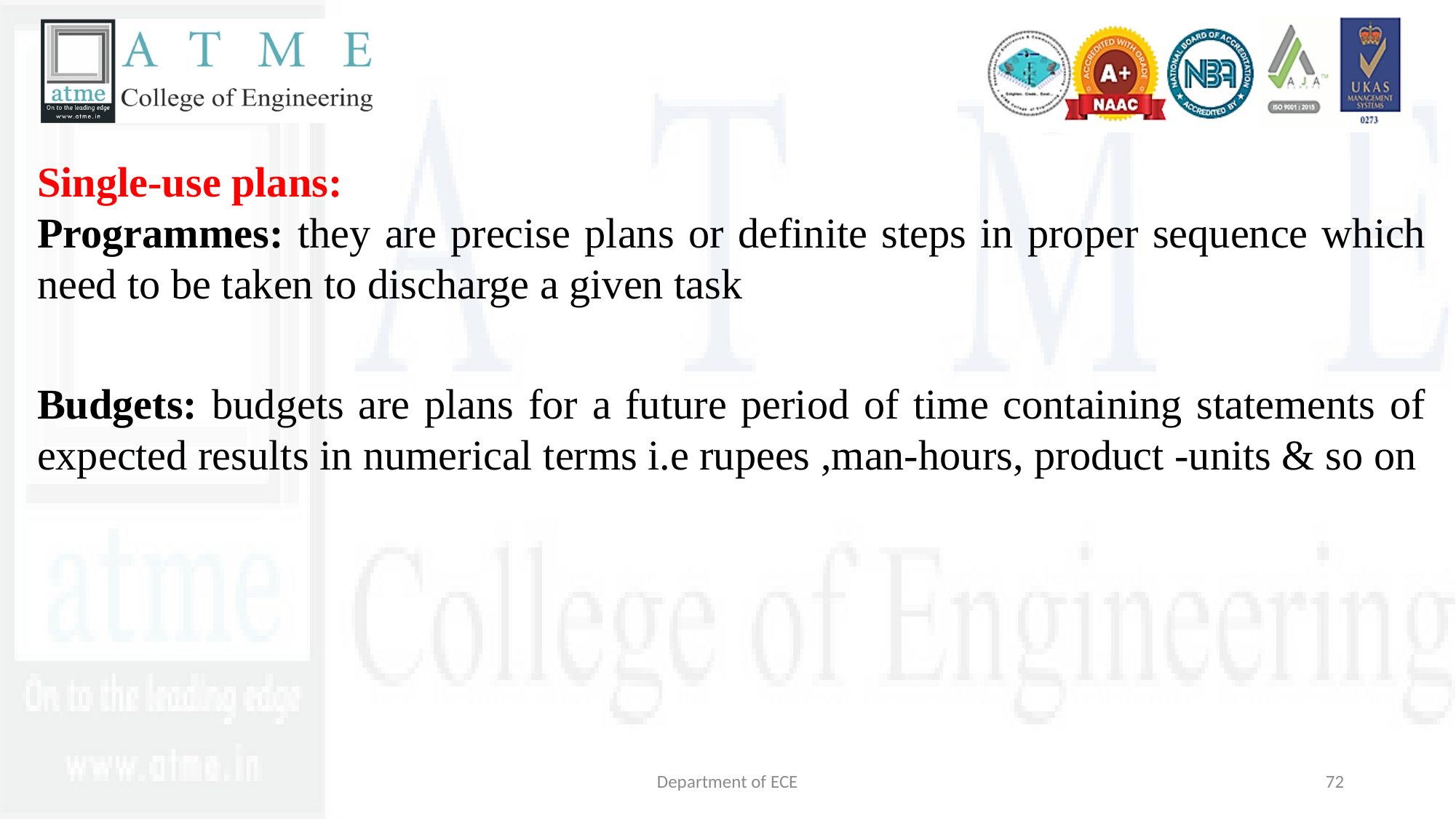

Single-use plans:
Programmes: they are precise plans or definite steps in proper sequence which need to be taken to discharge a given task

Budgets: budgets are plans for a future period of time containing statements of expected results in numerical terms i.e rupees ,man-hours, product -units & so on
Department of ECE
72